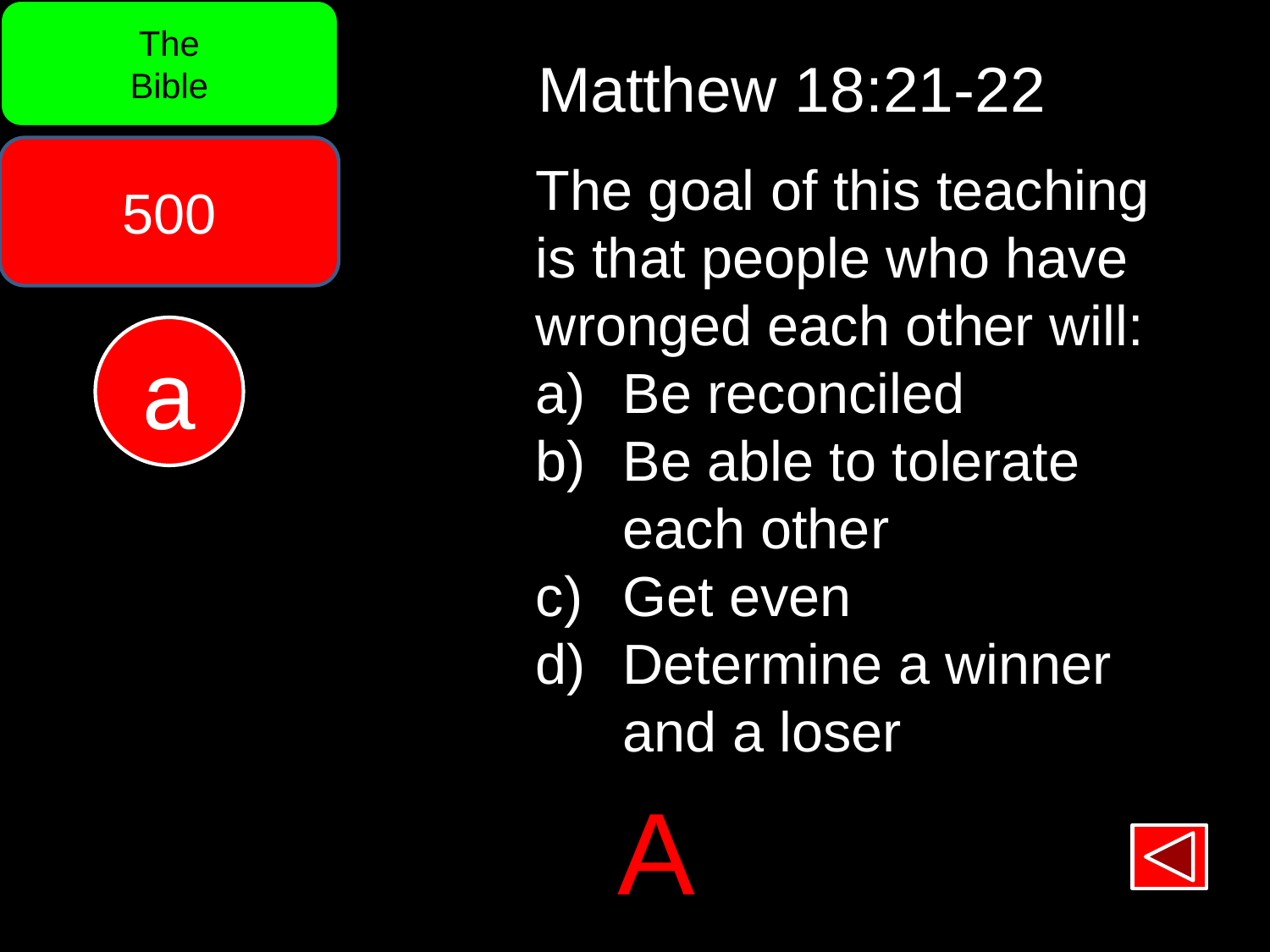

The
Bible
Matthew 18:21-22
500
The goal of this teaching
is that people who have
wronged each other will:
 Be reconciled
 Be able to tolerate
 each other
 Get even
 Determine a winner
 and a loser
a
A